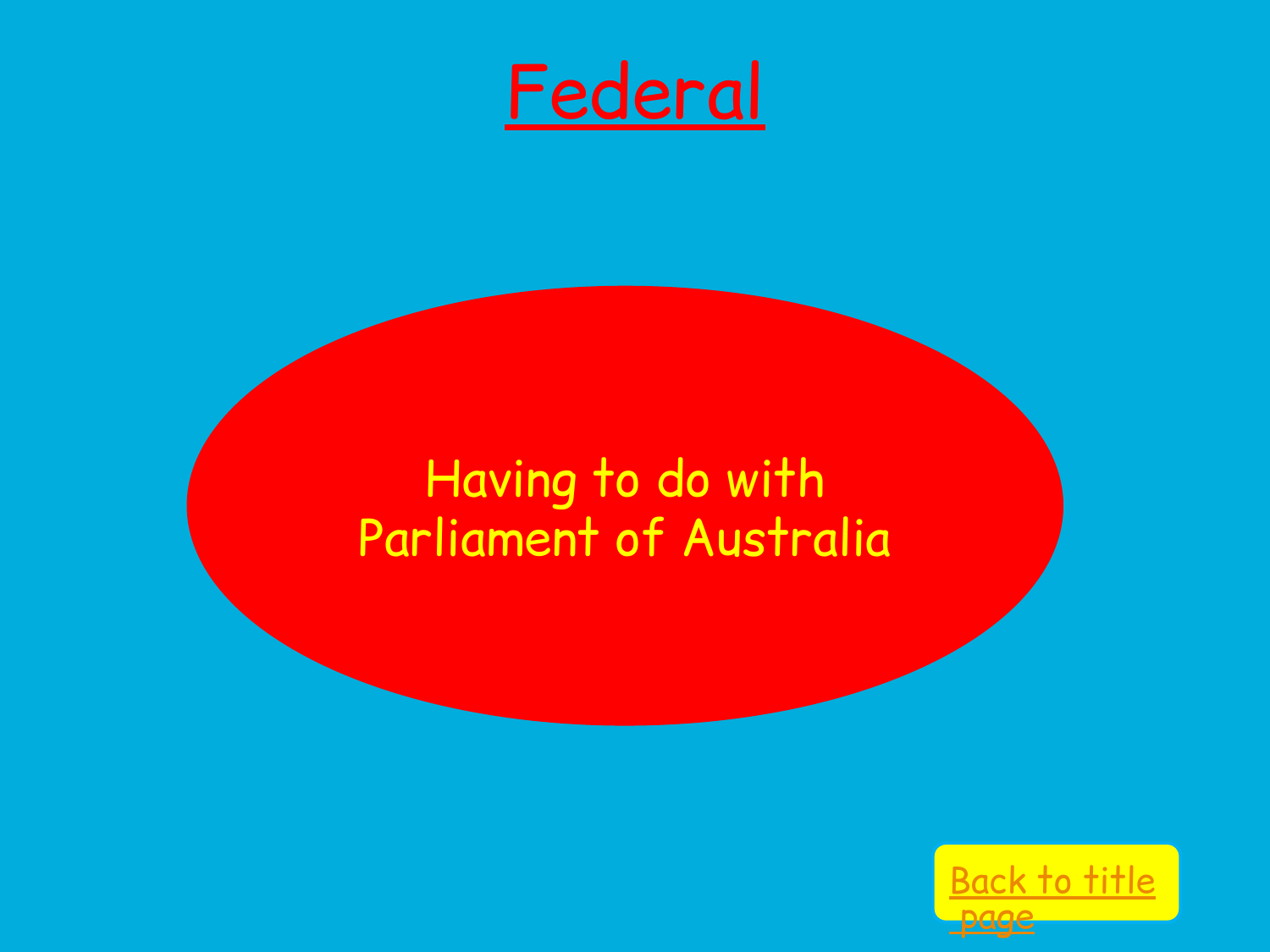

# Federal
Having to do with Parliament of Australia
Back to title page